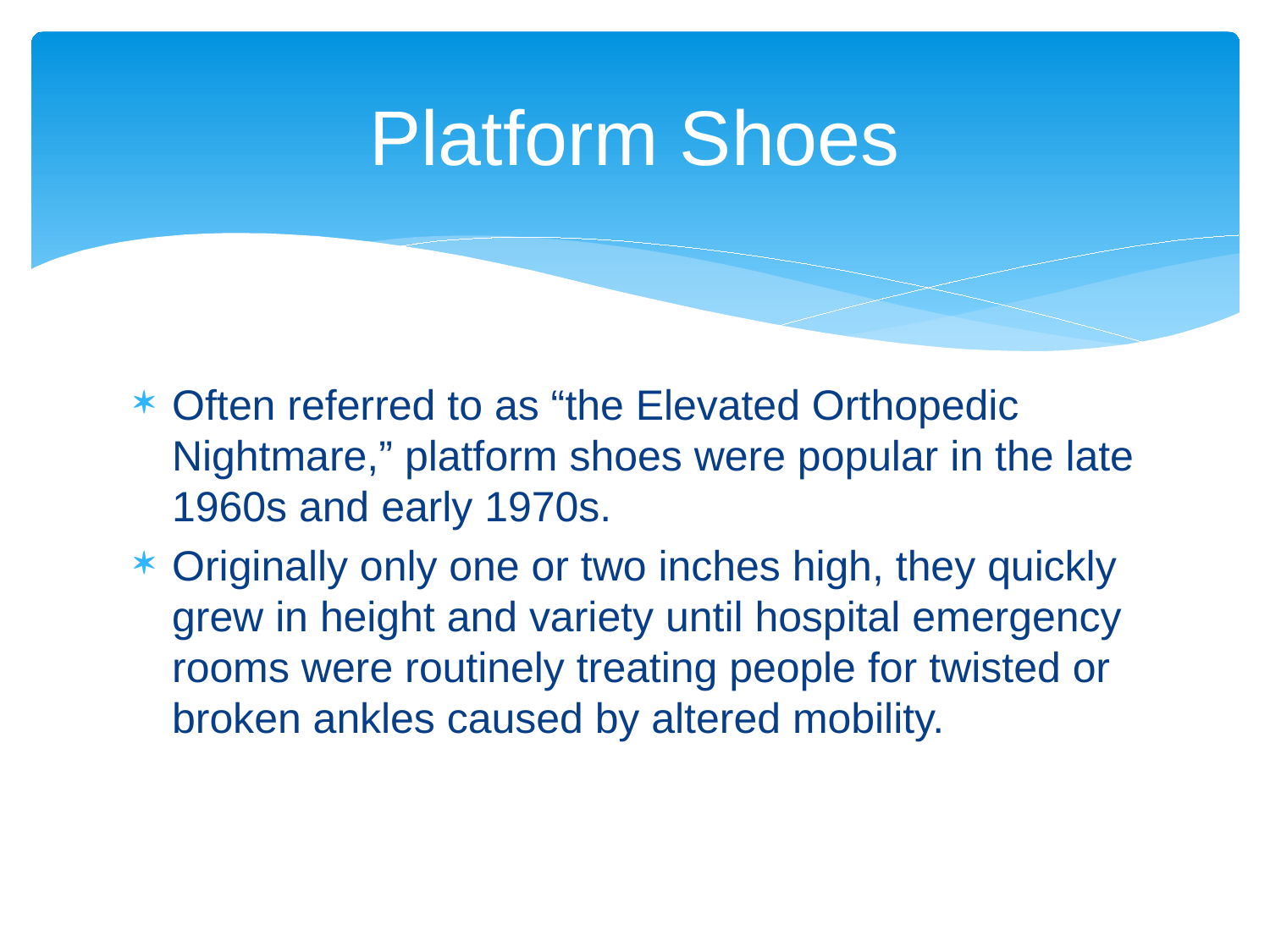

# Platform Shoes
Often referred to as “the Elevated Orthopedic Nightmare,” platform shoes were popular in the late 1960s and early 1970s.
Originally only one or two inches high, they quickly grew in height and variety until hospital emergency rooms were routinely treating people for twisted or broken ankles caused by altered mobility.